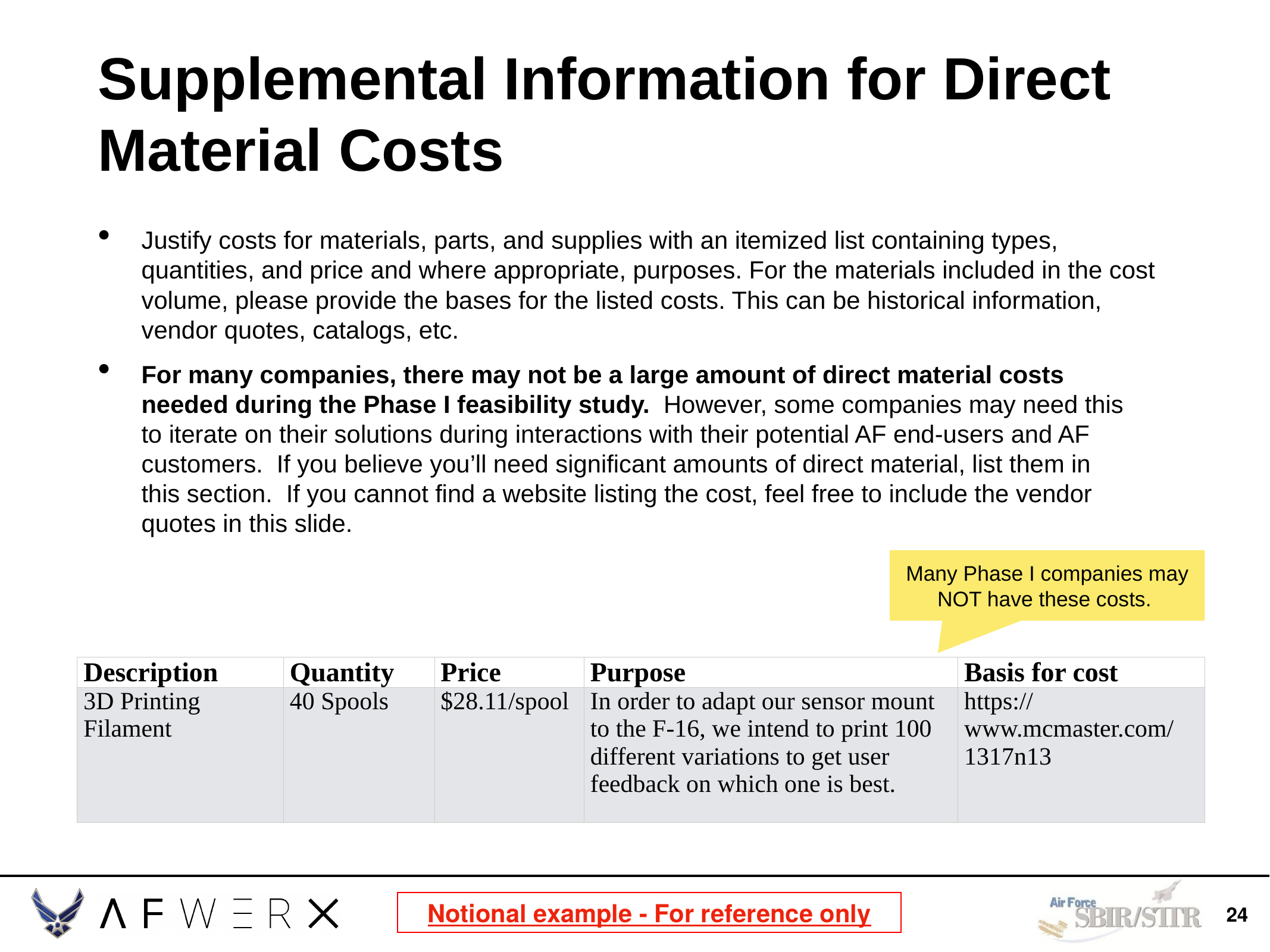

# Supplemental Information for Direct Material Costs
Justify costs for materials, parts, and supplies with an itemized list containing types, quantities, and price and where appropriate, purposes. For the materials included in the cost volume, please provide the bases for the listed costs. This can be historical information, vendor quotes, catalogs, etc.
For many companies, there may not be a large amount of direct material costs needed during the Phase I feasibility study.  However, some companies may need this to iterate on their solutions during interactions with their potential AF end-users and AF customers.  If you believe you’ll need significant amounts of direct material, list them in this section.  If you cannot find a website listing the cost, feel free to include the vendor quotes in this slide.

Many Phase I companies may NOT have these costs.
| Description | Quantity | Price | Purpose | Basis for cost |
| --- | --- | --- | --- | --- |
| 3D Printing Filament | 40 Spools | $28.11/spool | In order to adapt our sensor mount to the F-16, we intend to print 100 different variations to get user feedback on which one is best. | https://www.mcmaster.com/1317n13 |